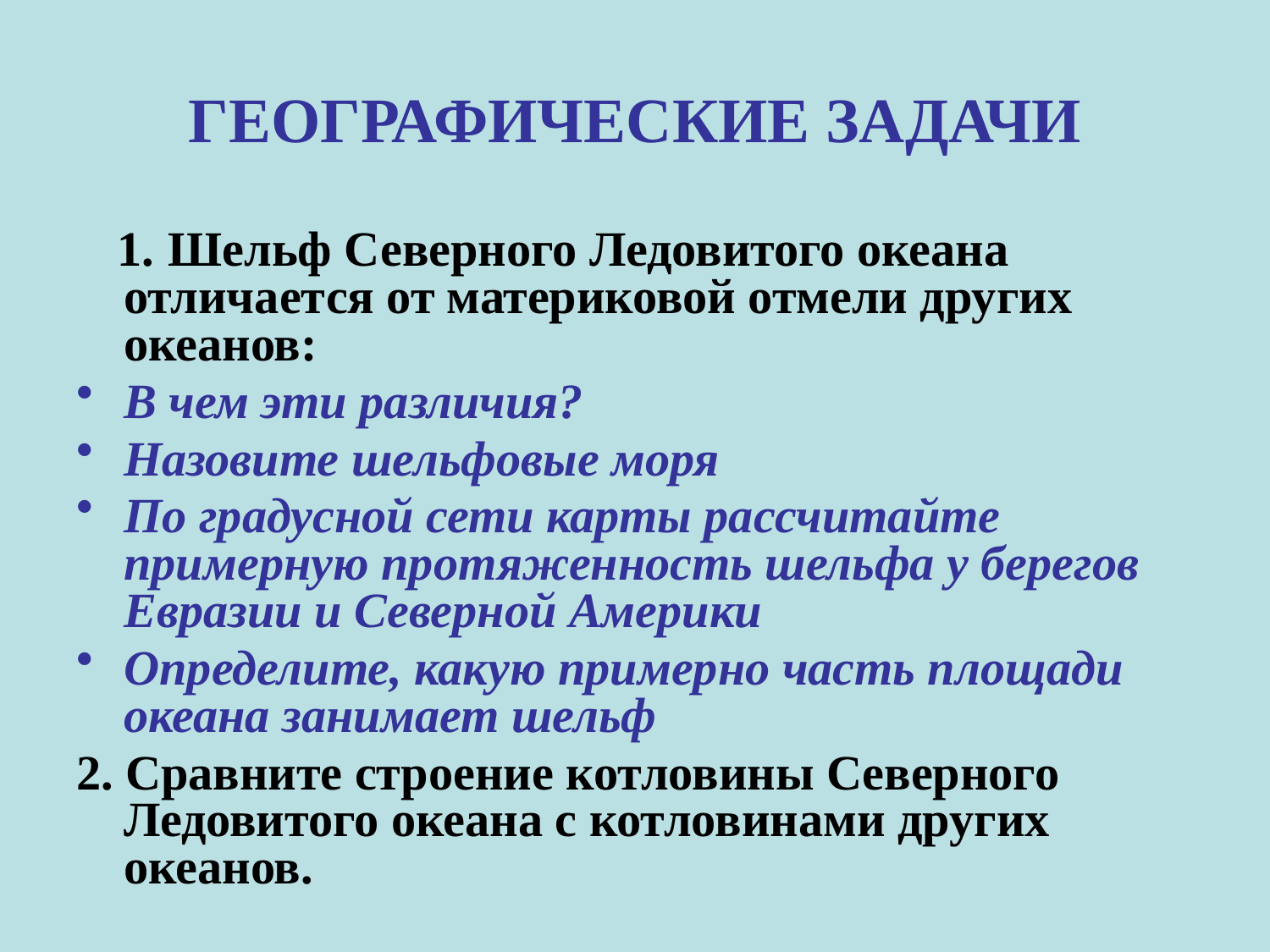

# ГЕОГРАФИЧЕСКИЕ ЗАДАЧИ
   1. Шельф Северного Ледовитого океана отличается от материковой отмели других океанов:
В чем эти различия?
Назовите шельфовые моря
По градусной сети карты рассчитайте примерную протяженность шельфа у берегов Евразии и Северной Америки
Определите, какую примерно часть площади океана занимает шельф
2. Сравните строение котловины Северного Ледовитого океана с котловинами других океанов.